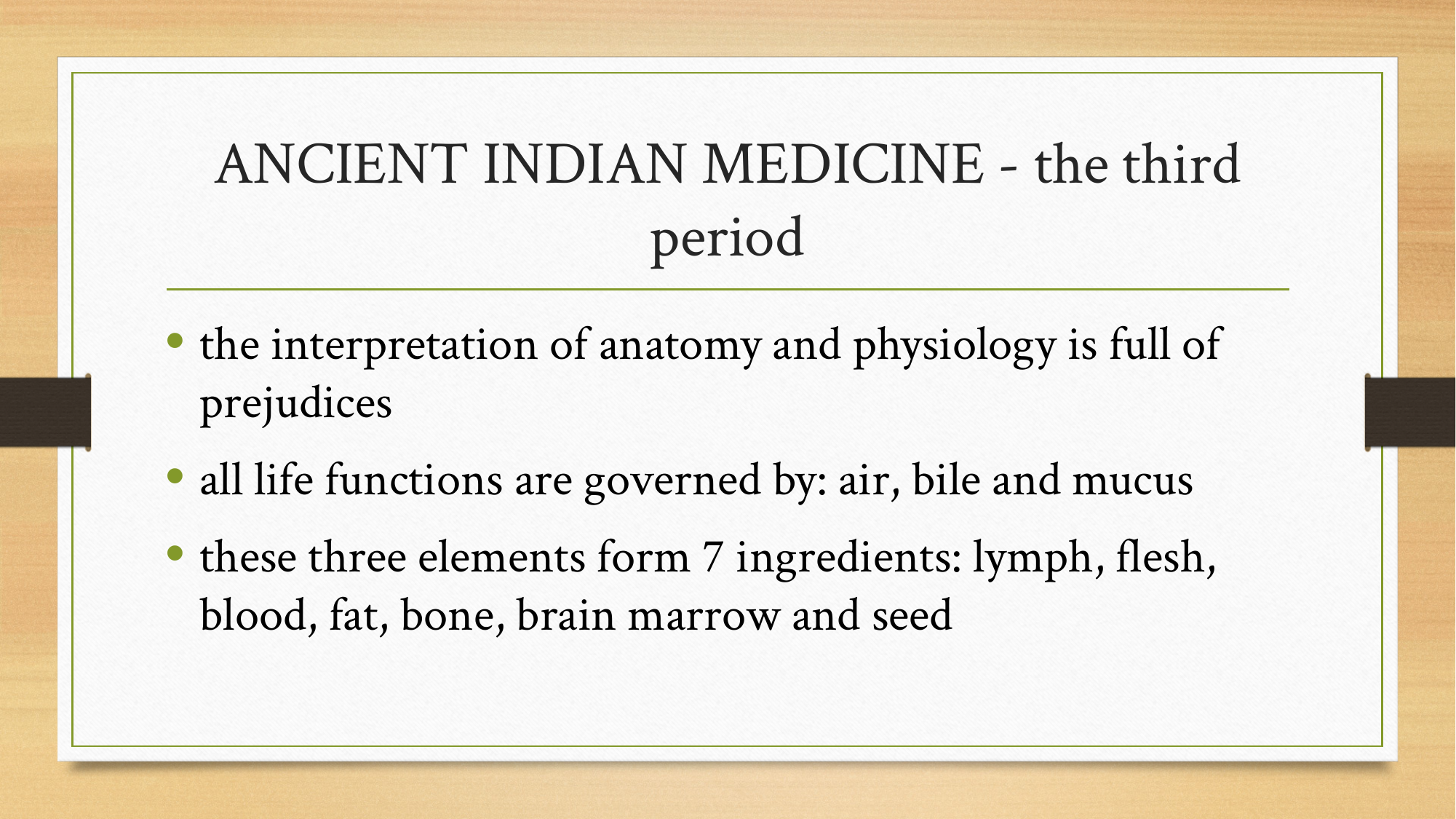

# ANCIENT INDIAN MEDICINE - the third period
the interpretation of anatomy and physiology is full of prejudices
all life functions are governed by: air, bile and mucus
these three elements form 7 ingredients: lymph, flesh, blood, fat, bone, brain marrow and seed